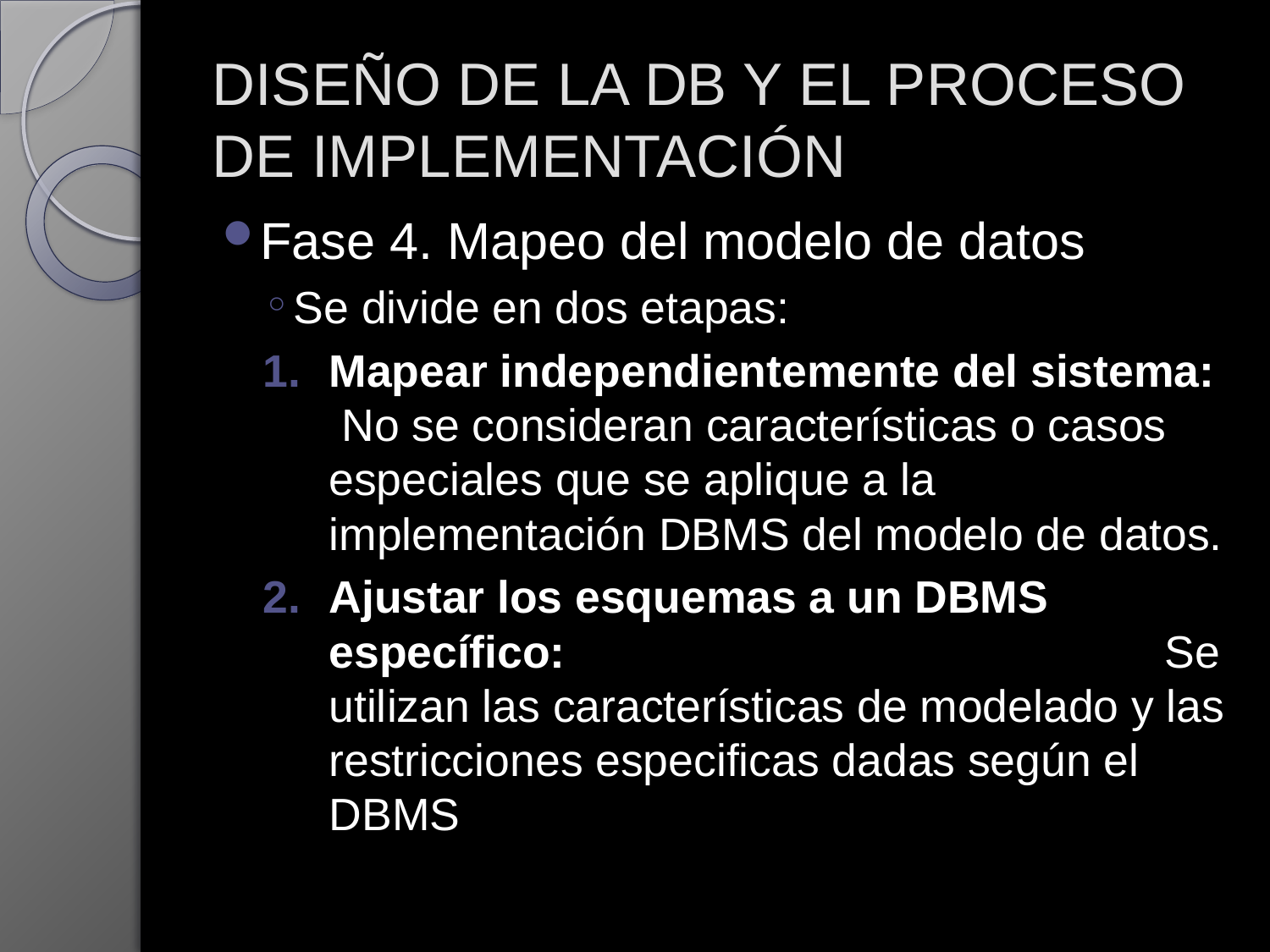

# DISEÑO DE LA DB Y EL PROCESO DE IMPLEMENTACIÓN
Fase 4. Mapeo del modelo de datos
Se divide en dos etapas:
Mapear independientemente del sistema:   No se consideran características o casos especiales que se aplique a la implementación DBMS del modelo de datos.
Ajustar los esquemas a un DBMS específico:                                                Se utilizan las características de modelado y las restricciones especificas dadas según el DBMS